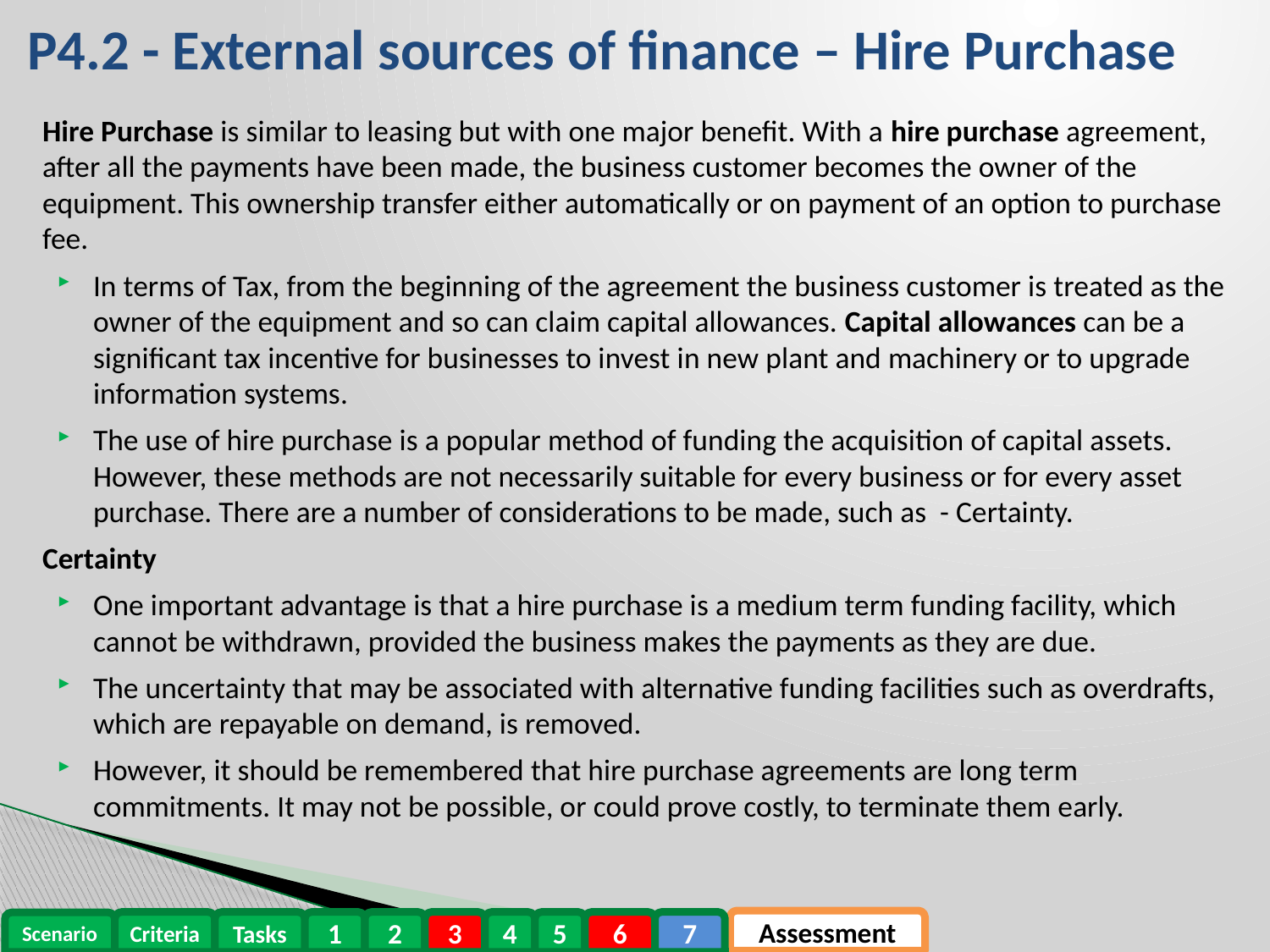

# P4.2 - External sources of finance – Hire Purchase
Hire Purchase is similar to leasing but with one major benefit. With a hire purchase agreement, after all the payments have been made, the business customer becomes the owner of the equipment. This ownership transfer either automatically or on payment of an option to purchase fee.
In terms of Tax, from the beginning of the agreement the business customer is treated as the owner of the equipment and so can claim capital allowances. Capital allowances can be a significant tax incentive for businesses to invest in new plant and machinery or to upgrade information systems.
The use of hire purchase is a popular method of funding the acquisition of capital assets. However, these methods are not necessarily suitable for every business or for every asset purchase. There are a number of considerations to be made, such as  - Certainty.
Certainty
One important advantage is that a hire purchase is a medium term funding facility, which cannot be withdrawn, provided the business makes the payments as they are due.
The uncertainty that may be associated with alternative funding facilities such as overdrafts, which are repayable on demand, is removed.
However, it should be remembered that hire purchase agreements are long term commitments. It may not be possible, or could prove costly, to terminate them early.